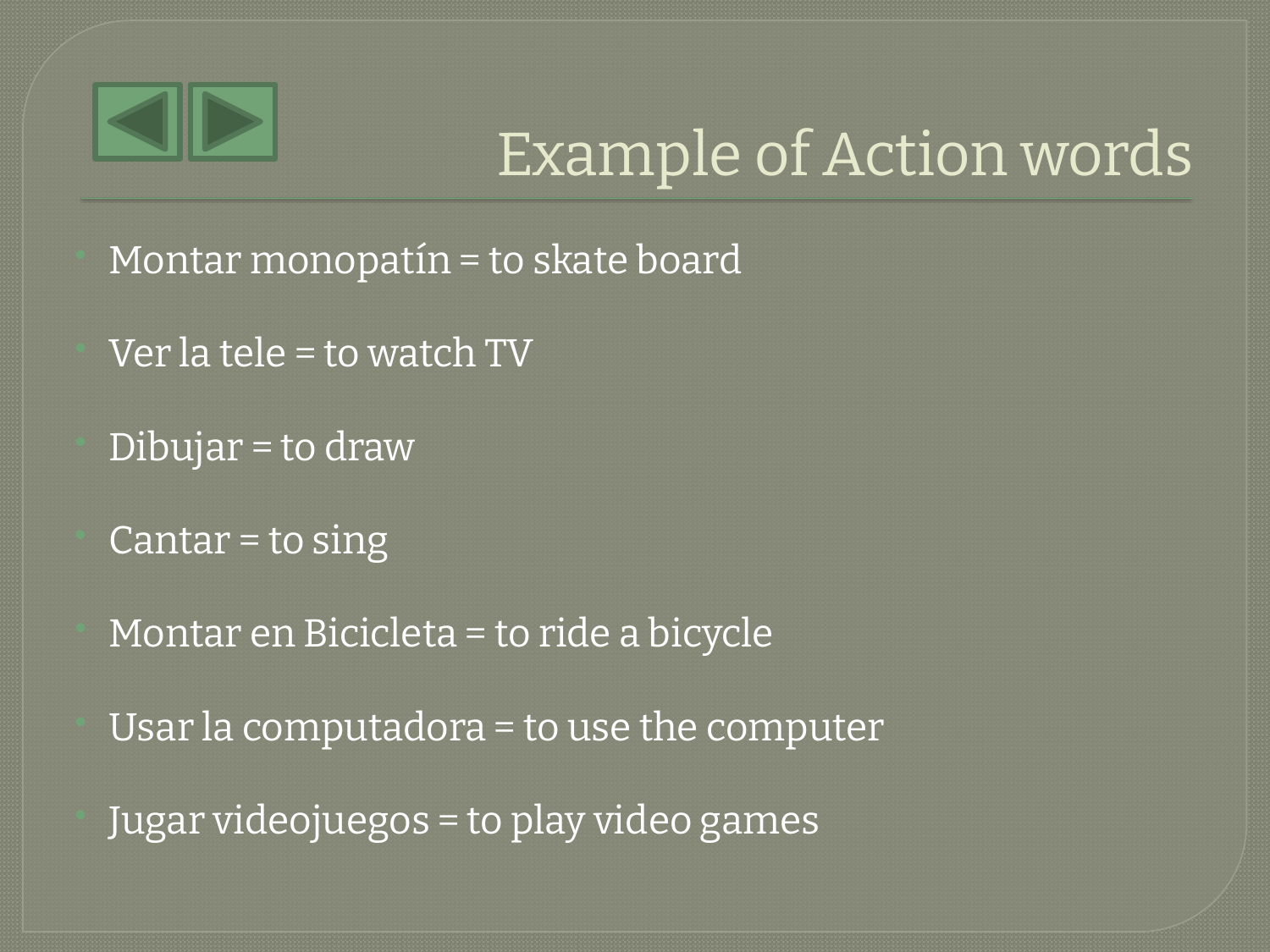

# Example of Action words

Montar monopatín = to skate board

Ver la tele = to watch TV

Dibujar = to draw

Cantar = to sing

Montar en Bicicleta = to ride a bicycle

Usar la computadora = to use the computer

Jugar videojuegos = to play video games